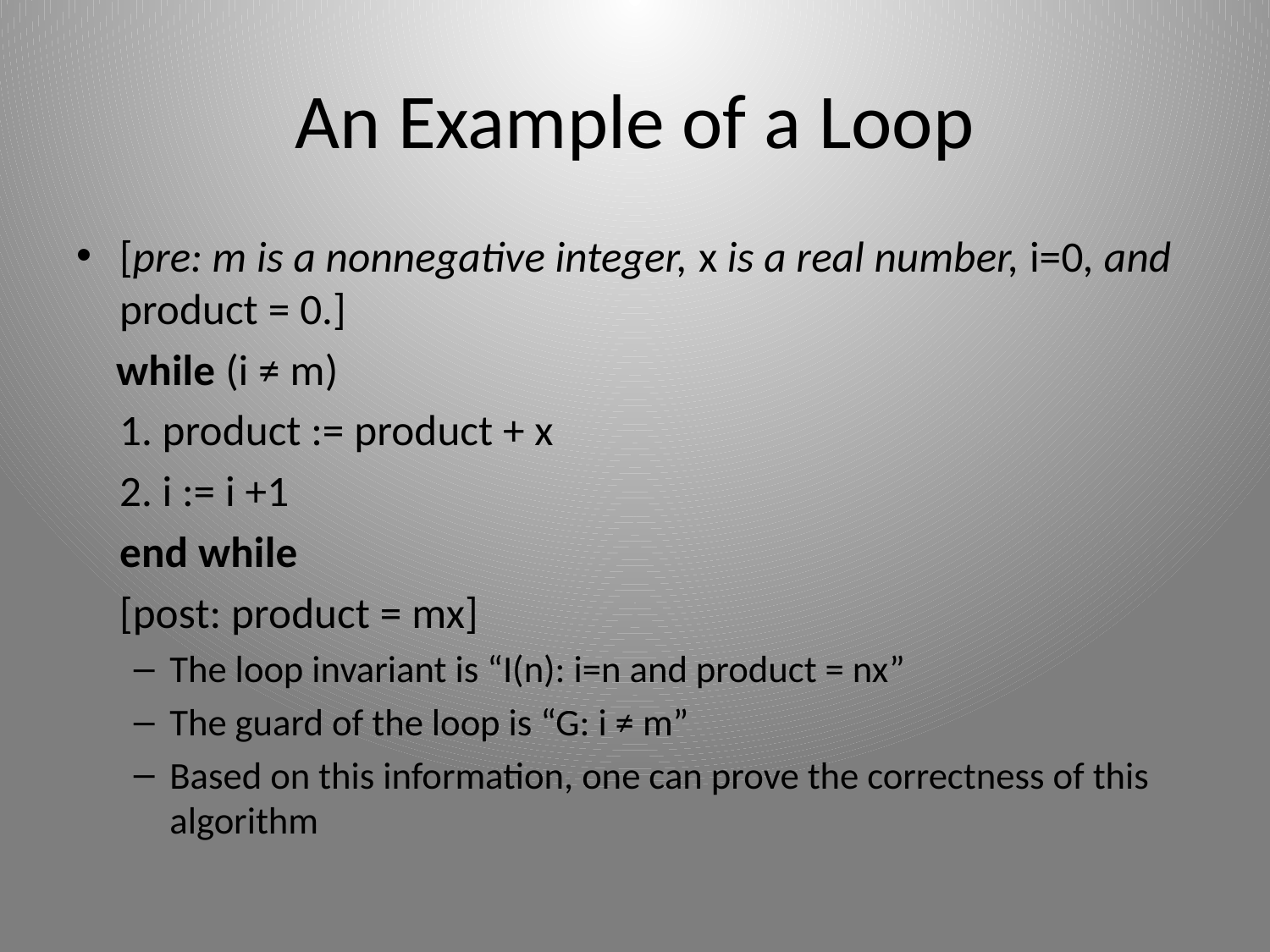

# An Example of a Loop
[pre: m is a nonnegative integer, x is a real number, i=0, and product = 0.]
    while (i ≠ m)
		1. product := product + x
		2. i := i +1
	end while
	[post: product = mx]
The loop invariant is “I(n): i=n and product = nx”
The guard of the loop is “G: i ≠ m”
Based on this information, one can prove the correctness of this algorithm